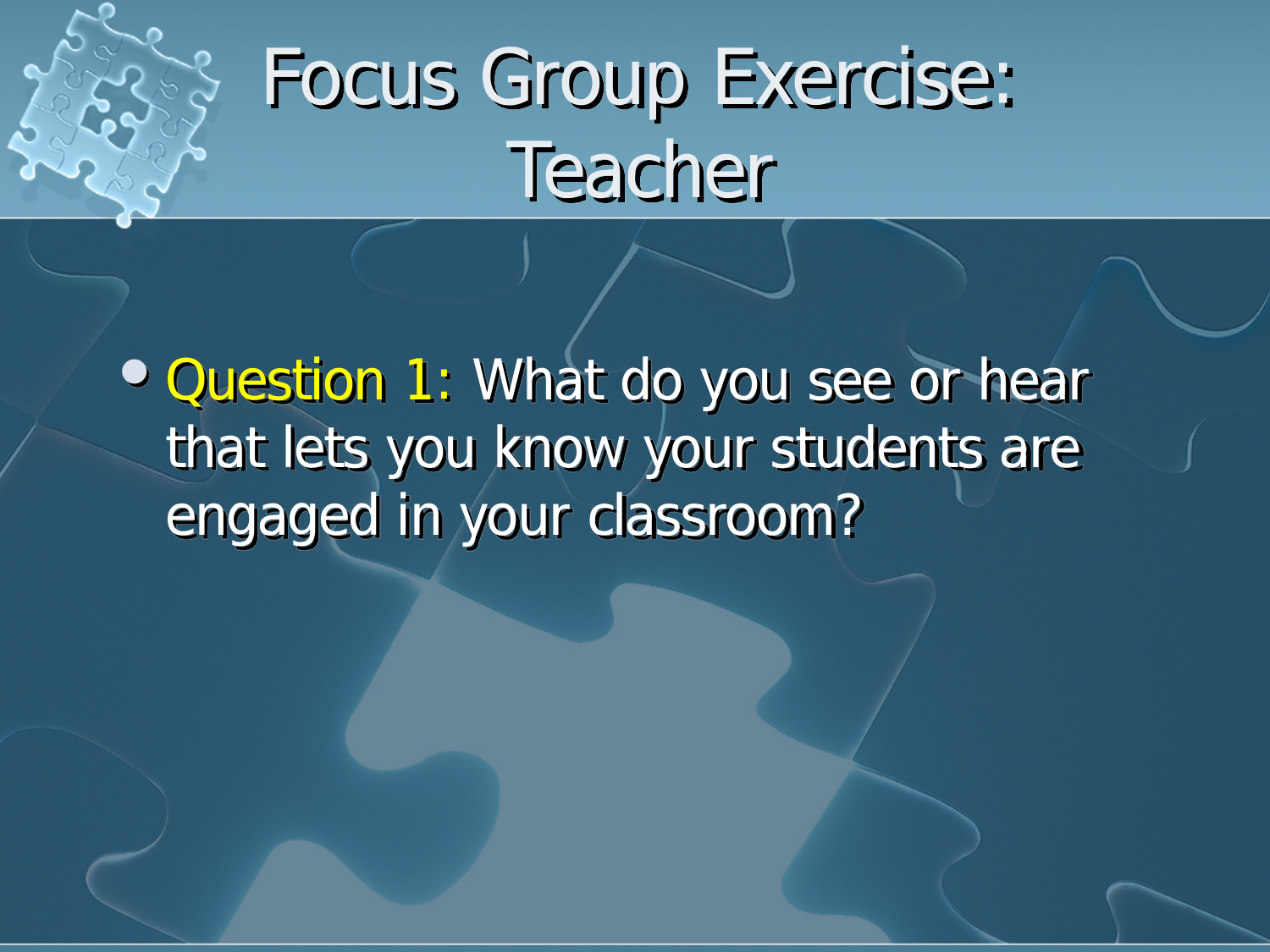

# Focus Group Exercise: Teacher
Question 1: What do you see or hear that lets you know your students are engaged in your classroom?